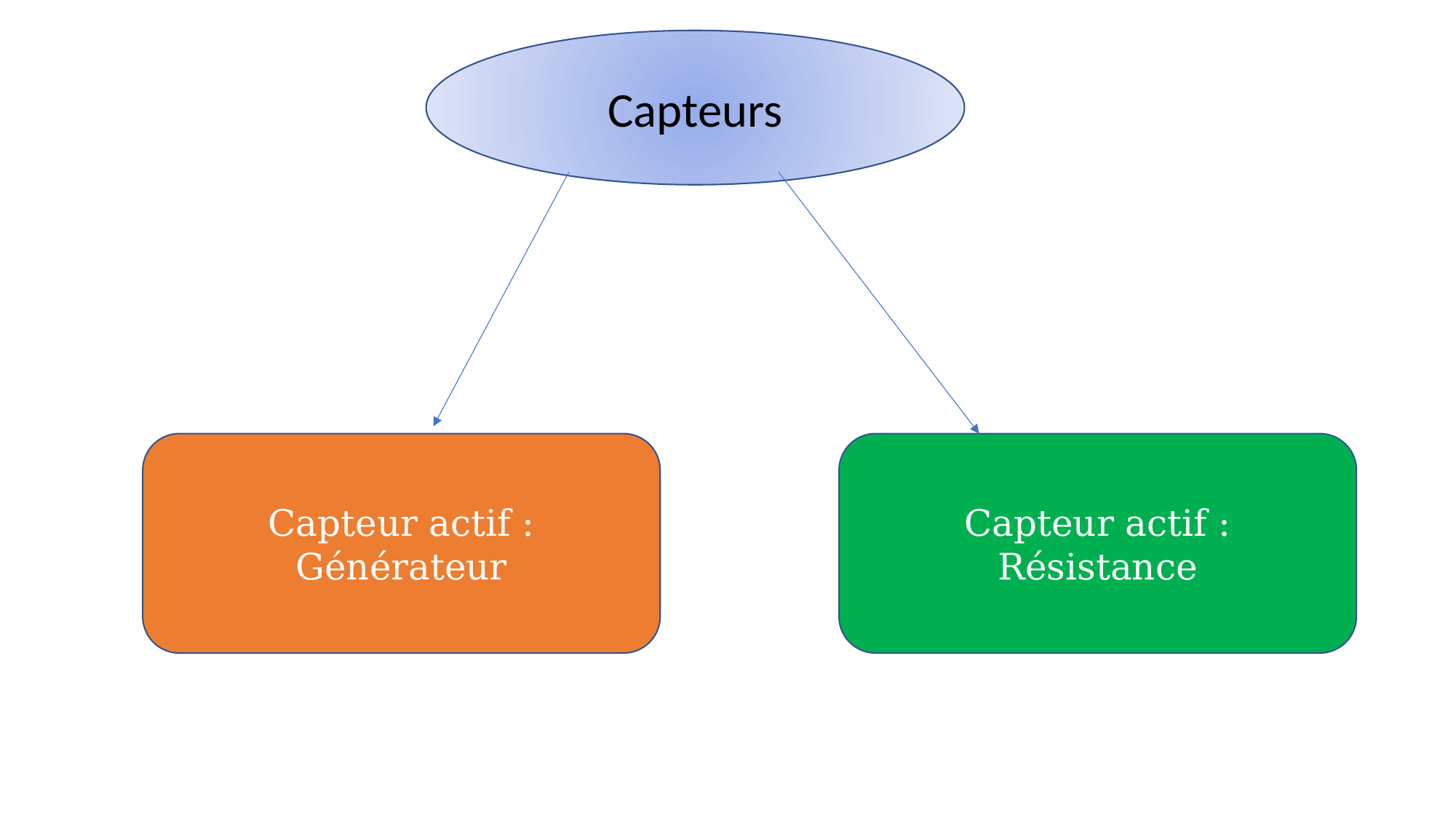

Capteurs
Capteur actif : Générateur
Capteur actif : Résistance